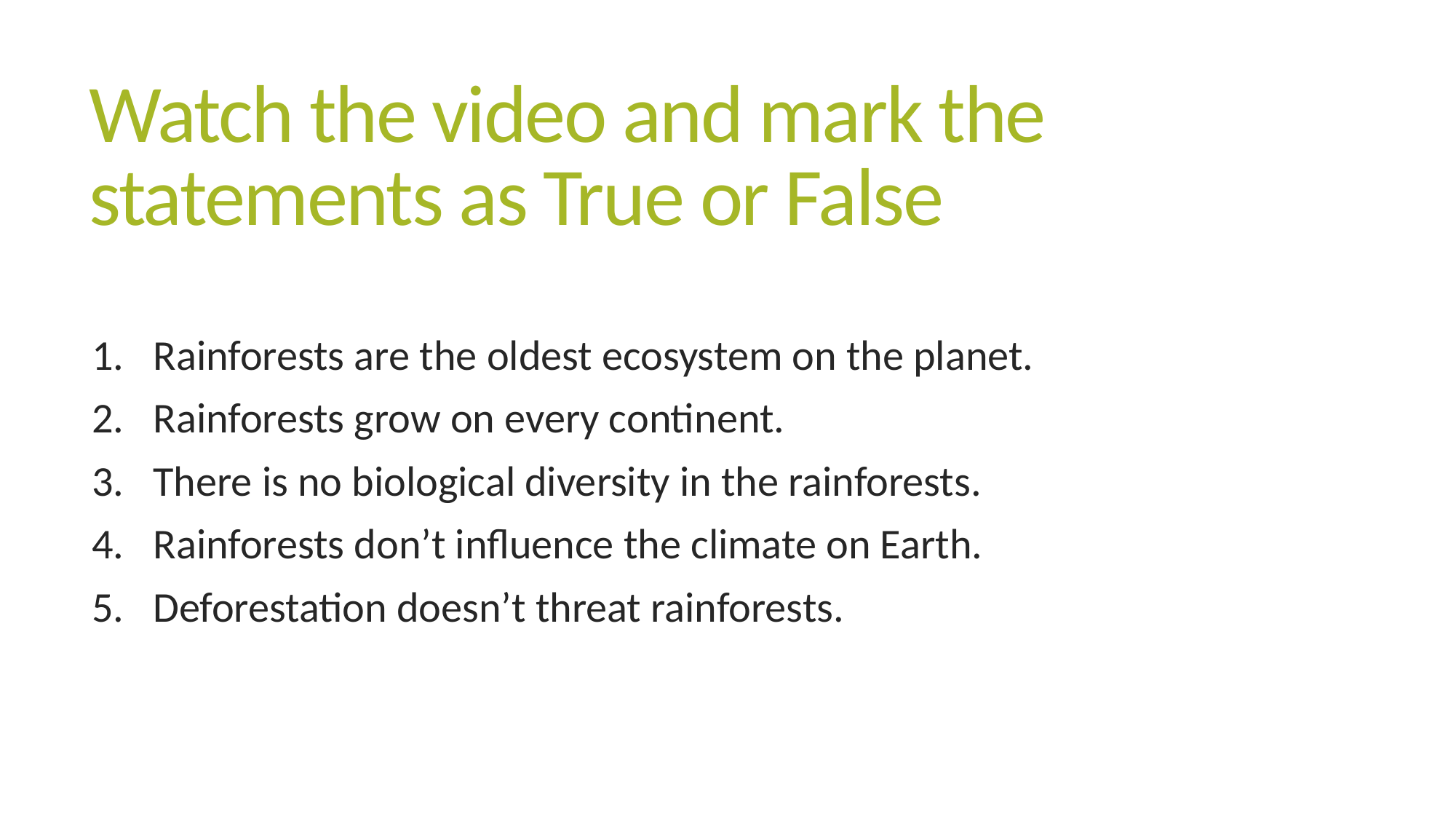

# Watch the video and mark the statements as True or False
Rainforests are the oldest ecosystem on the planet.
Rainforests grow on every continent.
There is no biological diversity in the rainforests.
Rainforests don’t influence the climate on Earth.
Deforestation doesn’t threat rainforests.